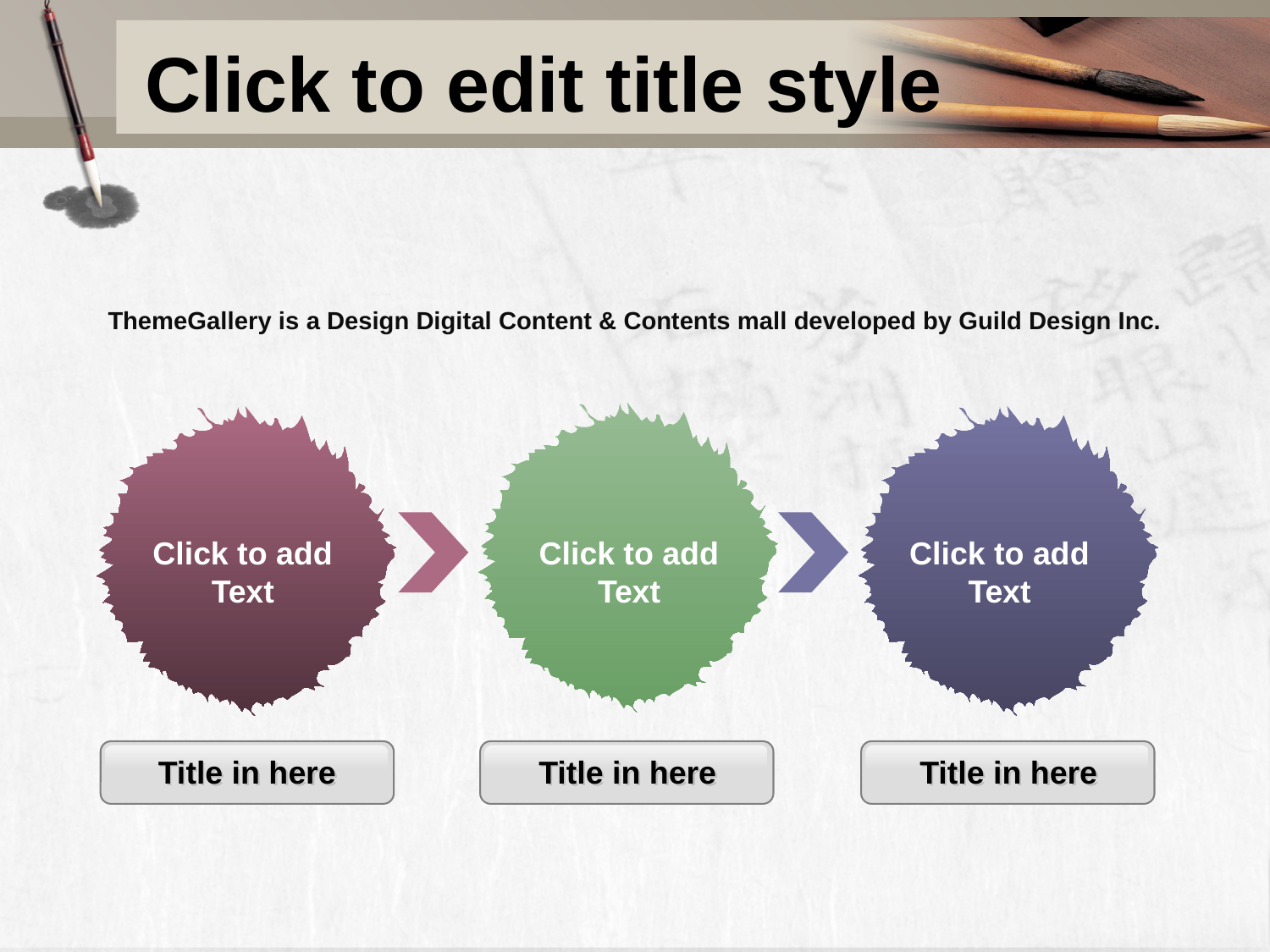

# Click to edit title style
ThemeGallery is a Design Digital Content & Contents mall developed by Guild Design Inc.

Click to add Text
Click to add Text
Click to add Text

Title in here
Title in here
Title in here